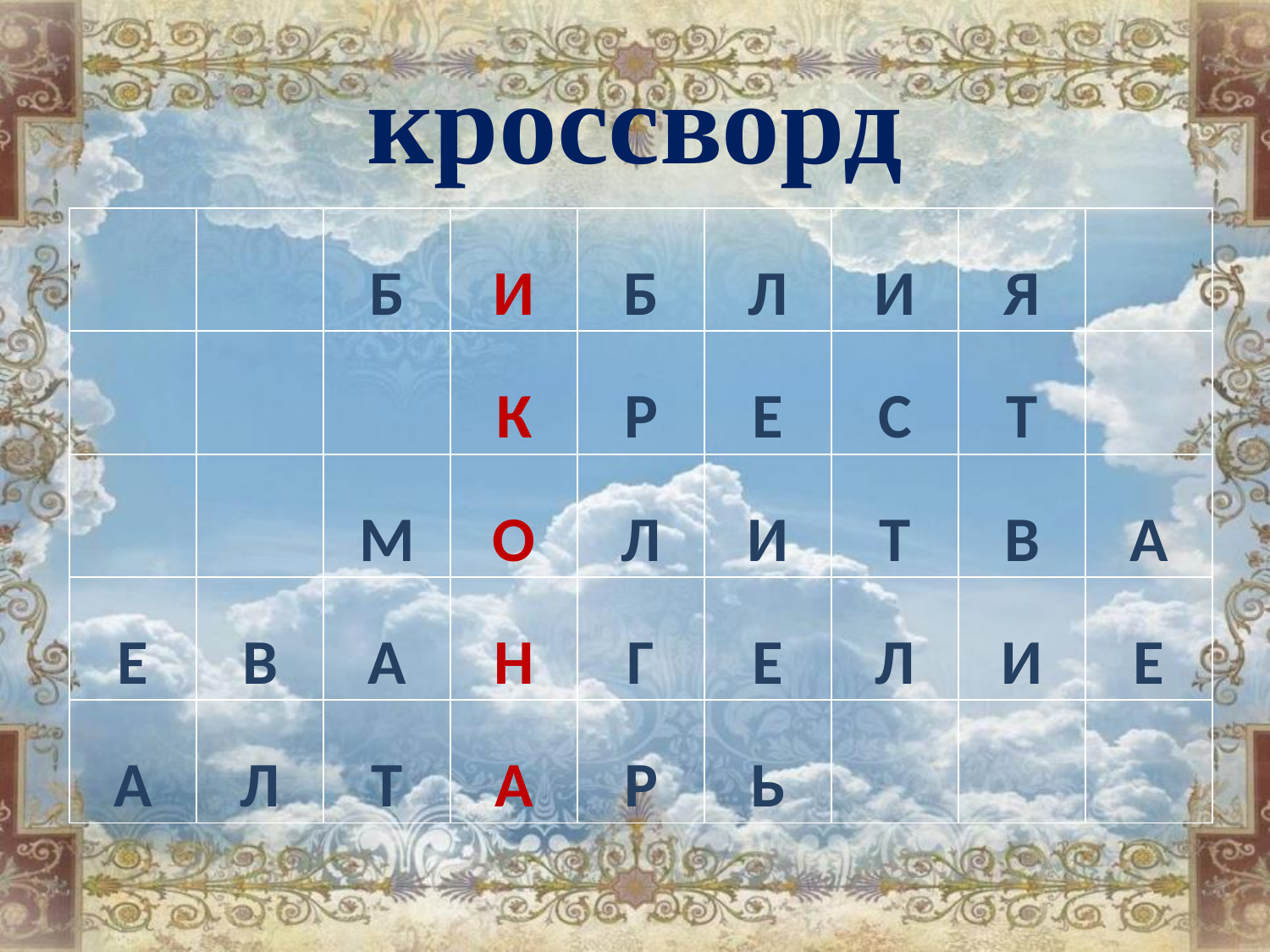

# кроссворд
|  |  | б | и | б | л | и | я |  |
| --- | --- | --- | --- | --- | --- | --- | --- | --- |
|  |  |  | к | р | е | с | т |  |
|  |  | м | о | л | и | т | в | а |
| е | в | а | н | г | е | л | и | е |
| а | л | т | а | р | ь |  |  |  |